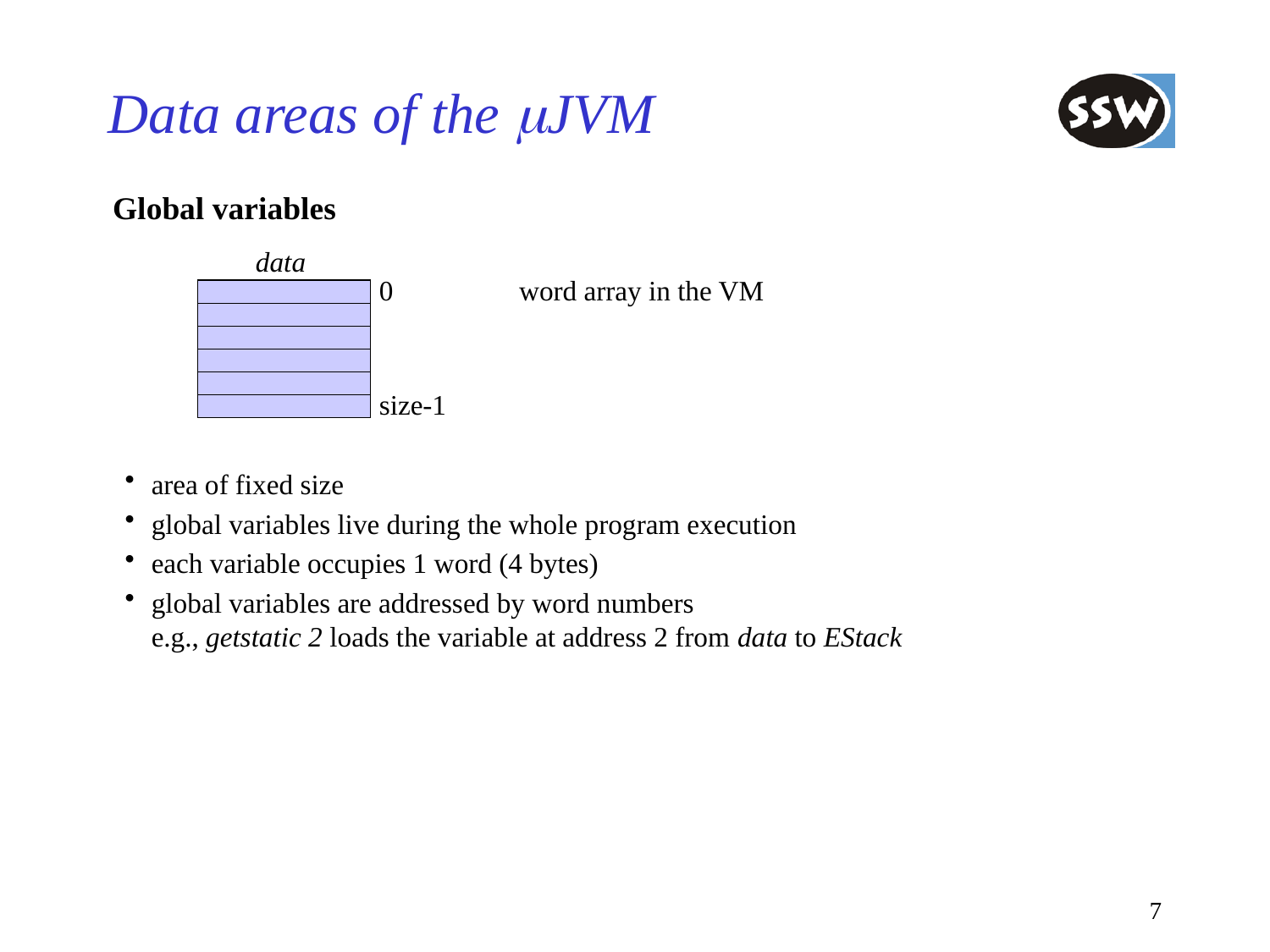

# Data areas of the μJVM
Global variables
data
0
word array in the VM

size-1

area of fixed size
global variables live during the whole program execution
each variable occupies 1 word (4 bytes)
global variables are addressed by word numbers
e.g., getstatic 2 loads the variable at address 2 from data to EStack
7